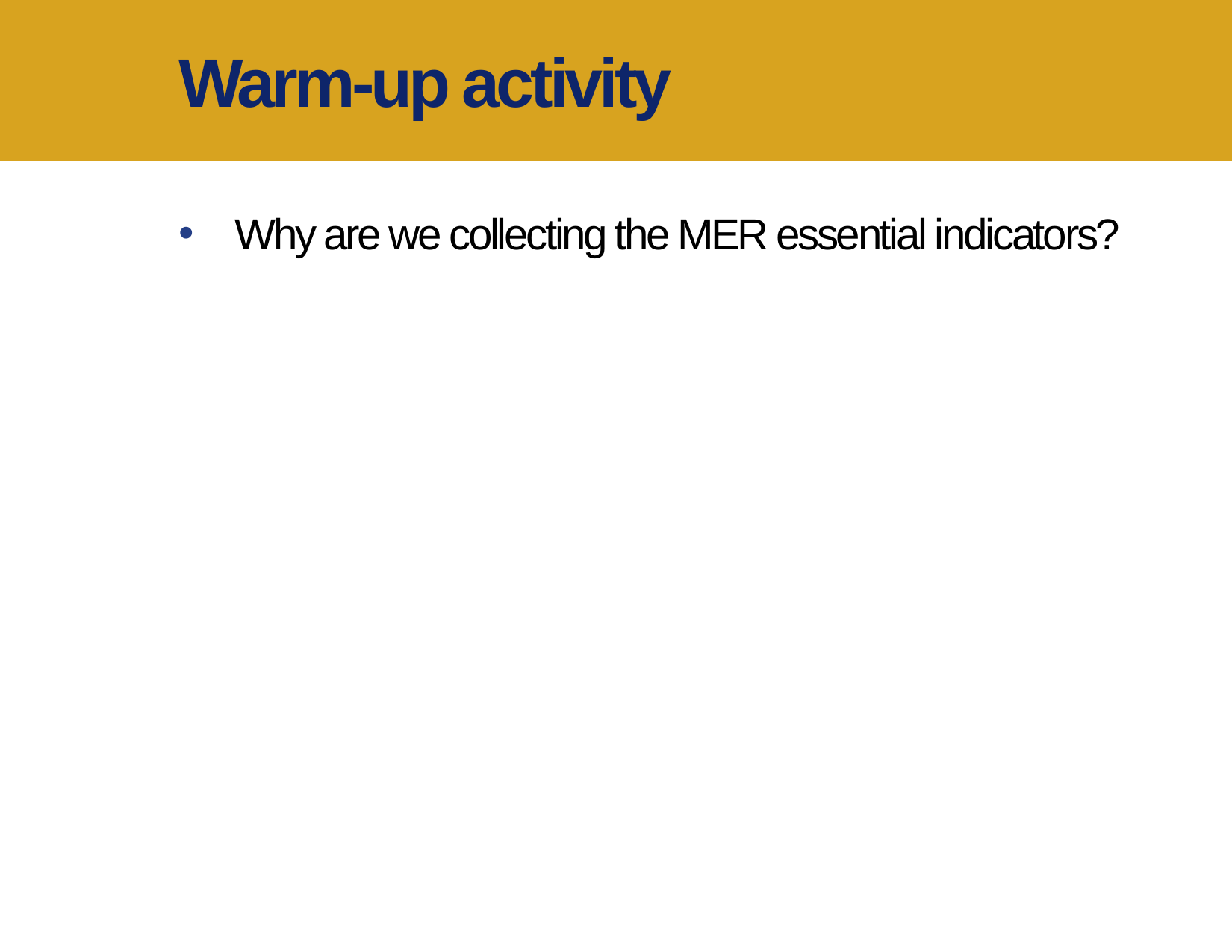

Warm-up activity
Why are we collecting the MER essential indicators?